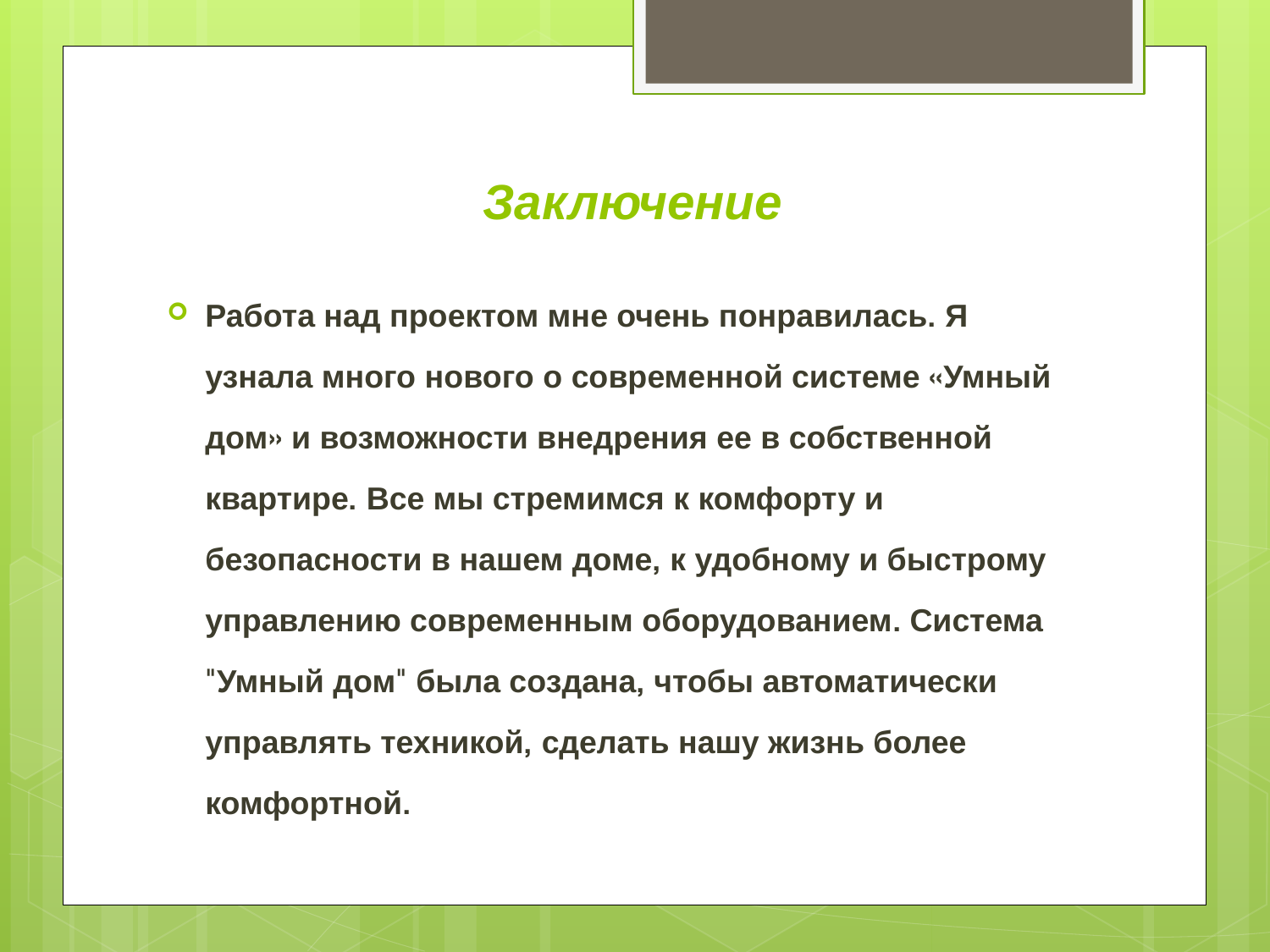

# Заключение
Работа над проектом мне очень понравилась. Я узнала много нового о современной системе «Умный дом» и возможности внедрения ее в собственной квартире. Все мы стремимся к комфорту и безопасности в нашем доме, к удобному и быстрому управлению современным оборудованием. Система "Умный дом" была создана, чтобы автоматически управлять техникой, сделать нашу жизнь более комфортной.